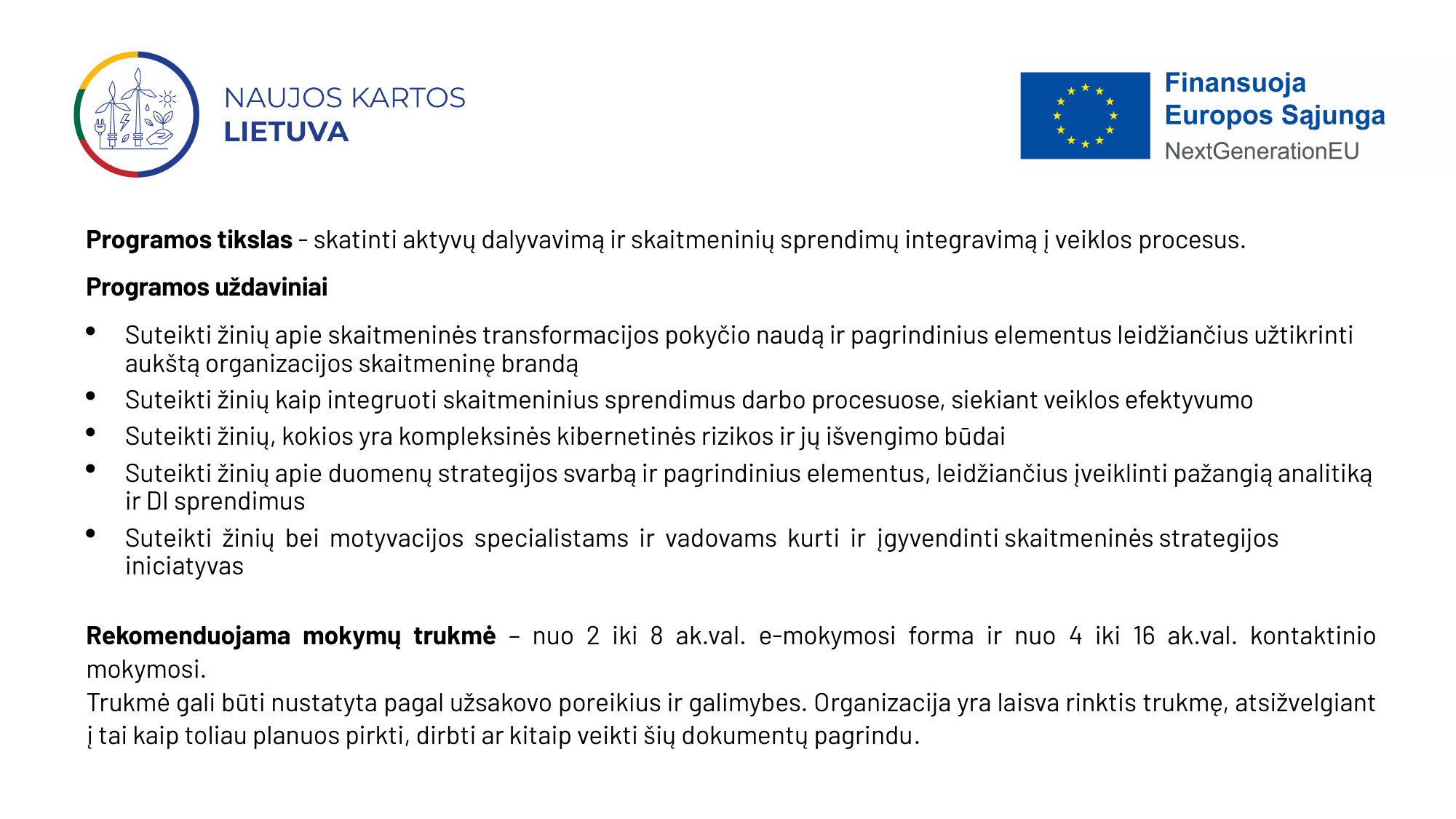

Programos tikslas - skatinti aktyvų dalyvavimą ir skaitmeninių sprendimų integravimą į veiklos procesus.
Programos uždaviniai
Suteikti žinių apie skaitmeninės transformacijos pokyčio naudą ir pagrindinius elementus leidžiančius užtikrinti aukštą organizacijos skaitmeninę brandą
Suteikti žinių kaip integruoti skaitmeninius sprendimus darbo procesuose, siekiant veiklos efektyvumo
Suteikti žinių, kokios yra kompleksinės kibernetinės rizikos ir jų išvengimo būdai
Suteikti žinių apie duomenų strategijos svarbą ir pagrindinius elementus, leidžiančius įveiklinti pažangią analitiką ir DI sprendimus
Suteikti  žinių  bei  motyvacijos  specialistams  ir  vadovams  kurti  ir  įgyvendinti skaitmeninės strategijos iniciatyvas

Rekomenduojama mokymų trukmė – nuo 2 iki 8 ak.val. e-mokymosi forma ir nuo 4 iki 16 ak.val. kontaktinio mokymosi.
Trukmė gali būti nustatyta pagal užsakovo poreikius ir galimybes. Organizacija yra laisva rinktis trukmę, atsižvelgiant į tai kaip toliau planuos pirkti, dirbti ar kitaip veikti šių dokumentų pagrindu.